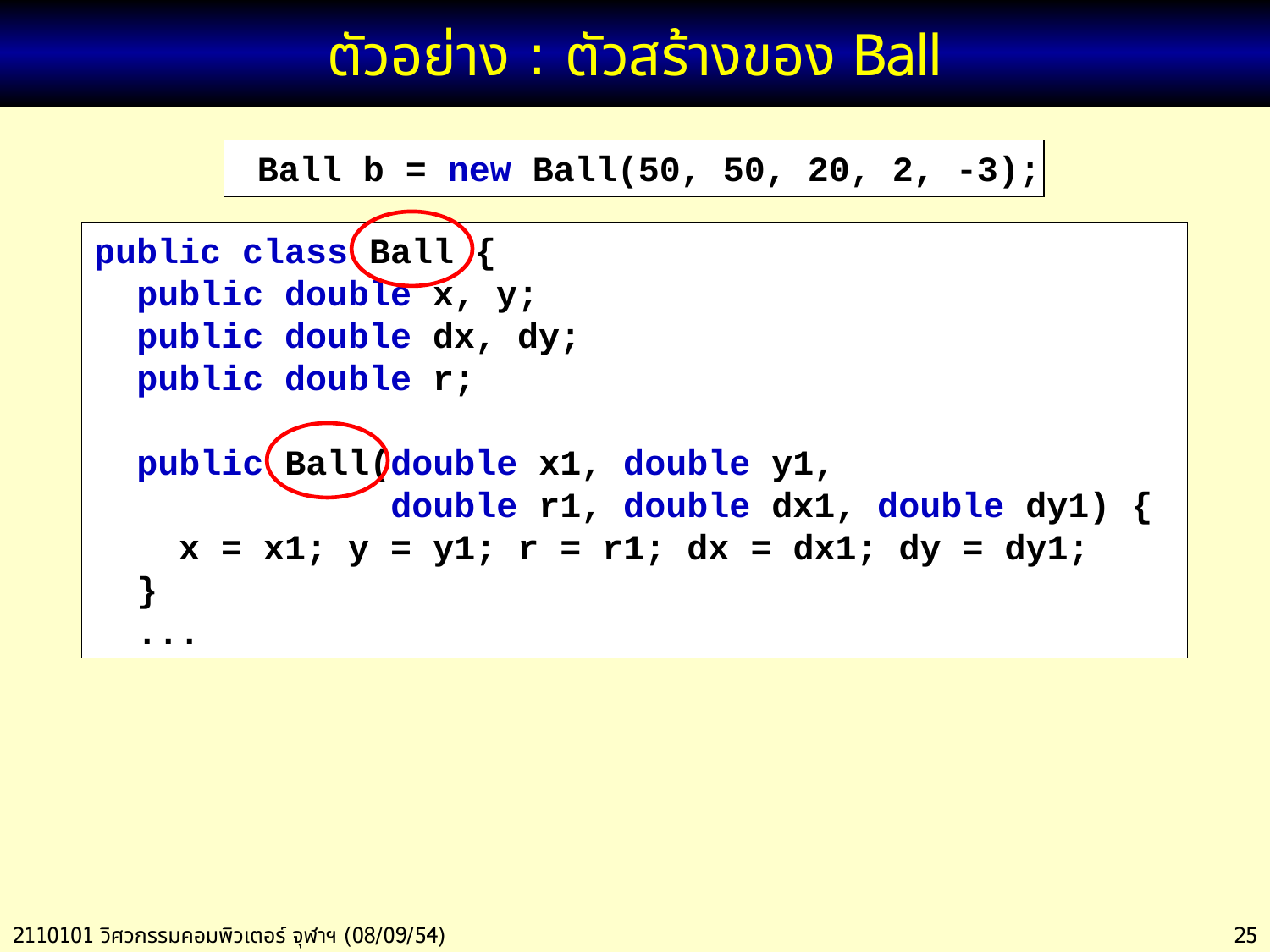

# ตัวอย่าง : ตัวสร้างของ Ball
 Ball b = new Ball(50, 50, 20, 2, -3);

public class Ball {
  public double x, y;
  public double dx, dy;
  public double r;

  public Ball(double x1, double y1,
              double r1, double dx1, double dy1) {
    x = x1; y = y1; r = r1; dx = dx1; dy = dy1;
  }
  ...